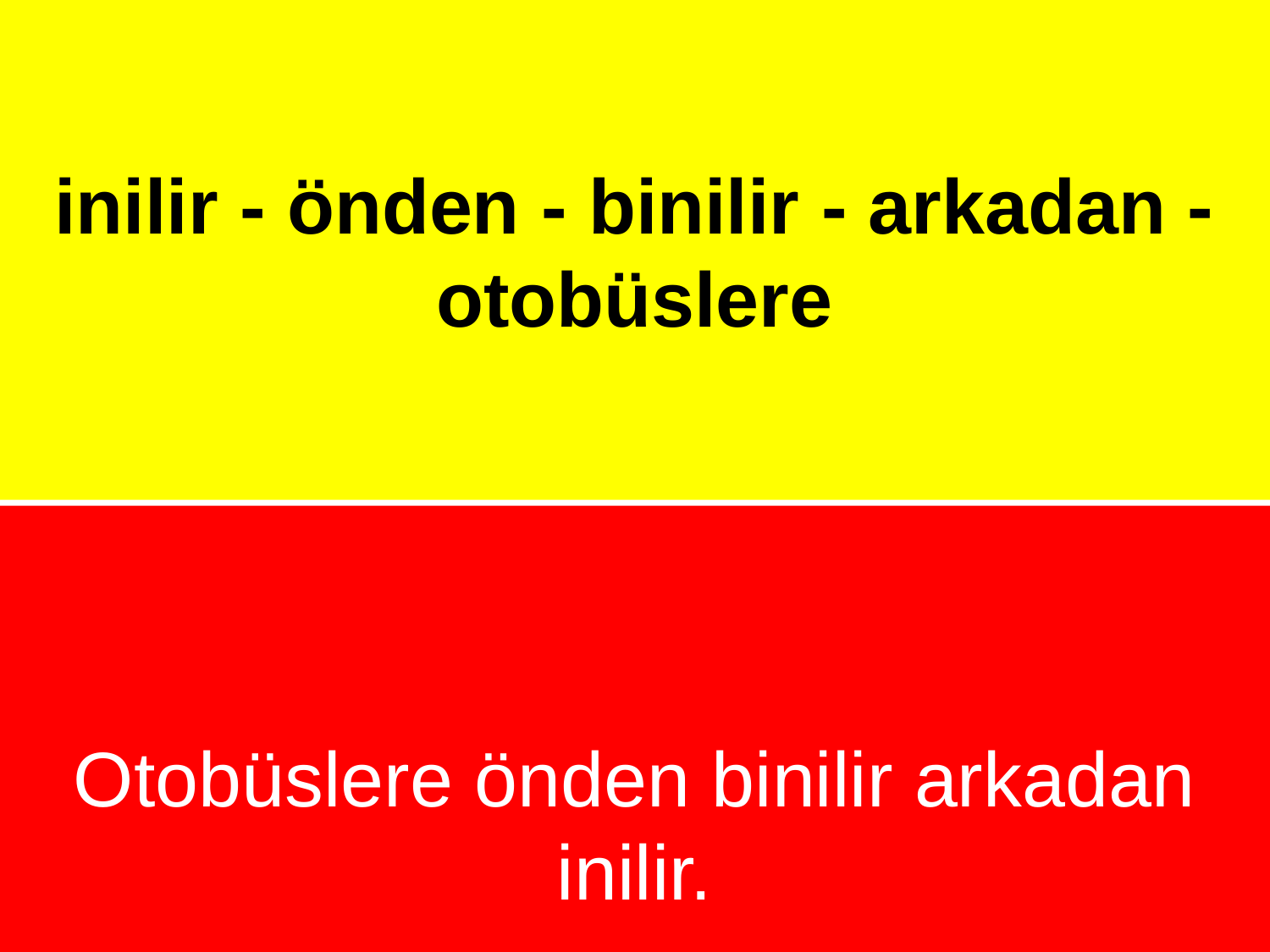

# inilir - önden - binilir - arkadan - otobüslere

Otobüslere önden binilir arkadan inilir.